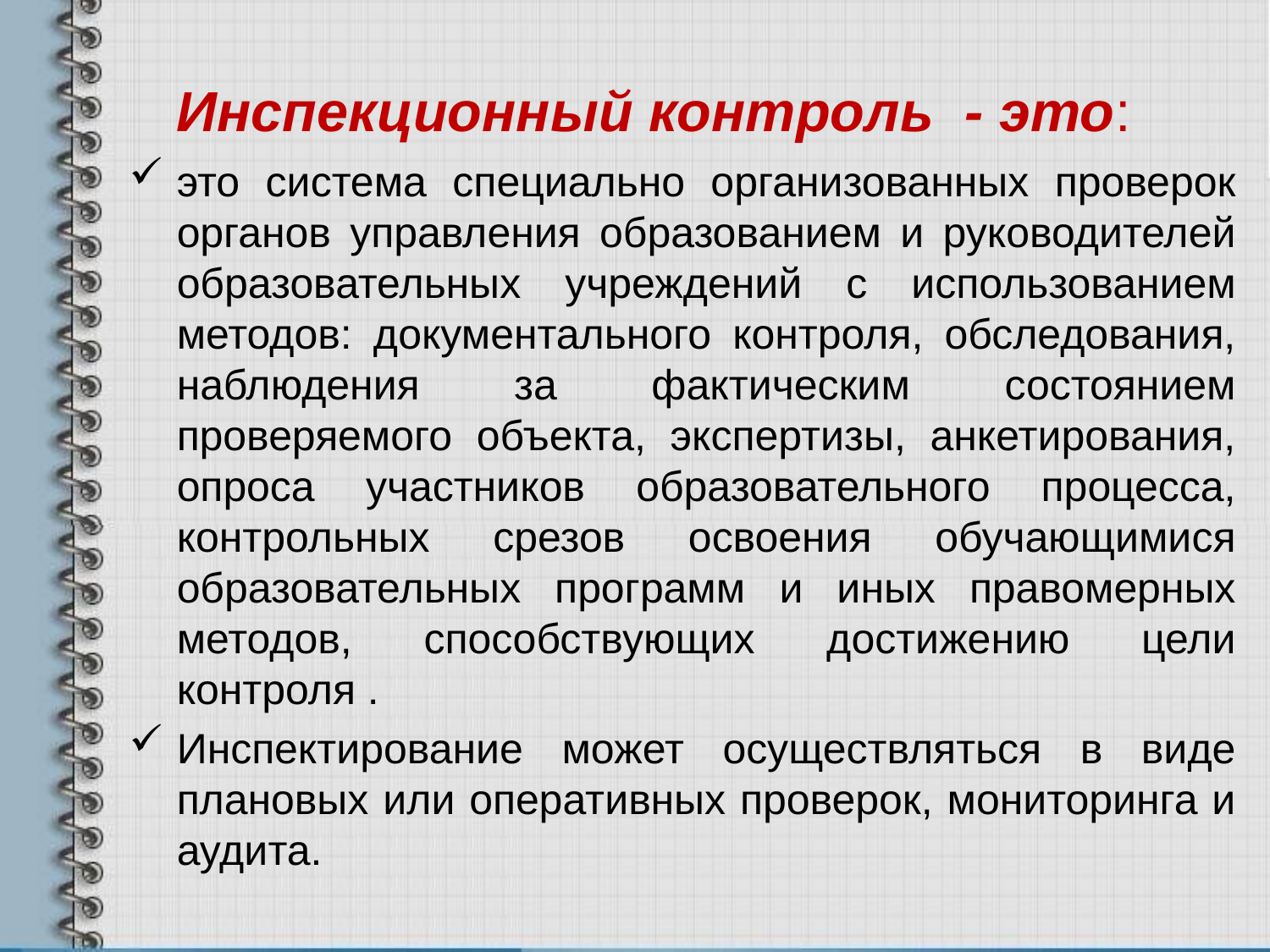

# Инспекционный контроль  - это:
это система специально организованных проверок органов управления образованием и руководителей образовательных учреждений с использованием методов: документального контроля, обследования, наблюдения за фактическим состоянием проверяемого объекта, экспертизы, анкетирования, опроса участников образовательного процесса, контрольных срезов освоения обучающимися образовательных программ и иных правомерных методов, способствующих достижению цели контроля .
Инспектирование может осуществляться в виде плановых или оперативных проверок, мониторинга и аудита.